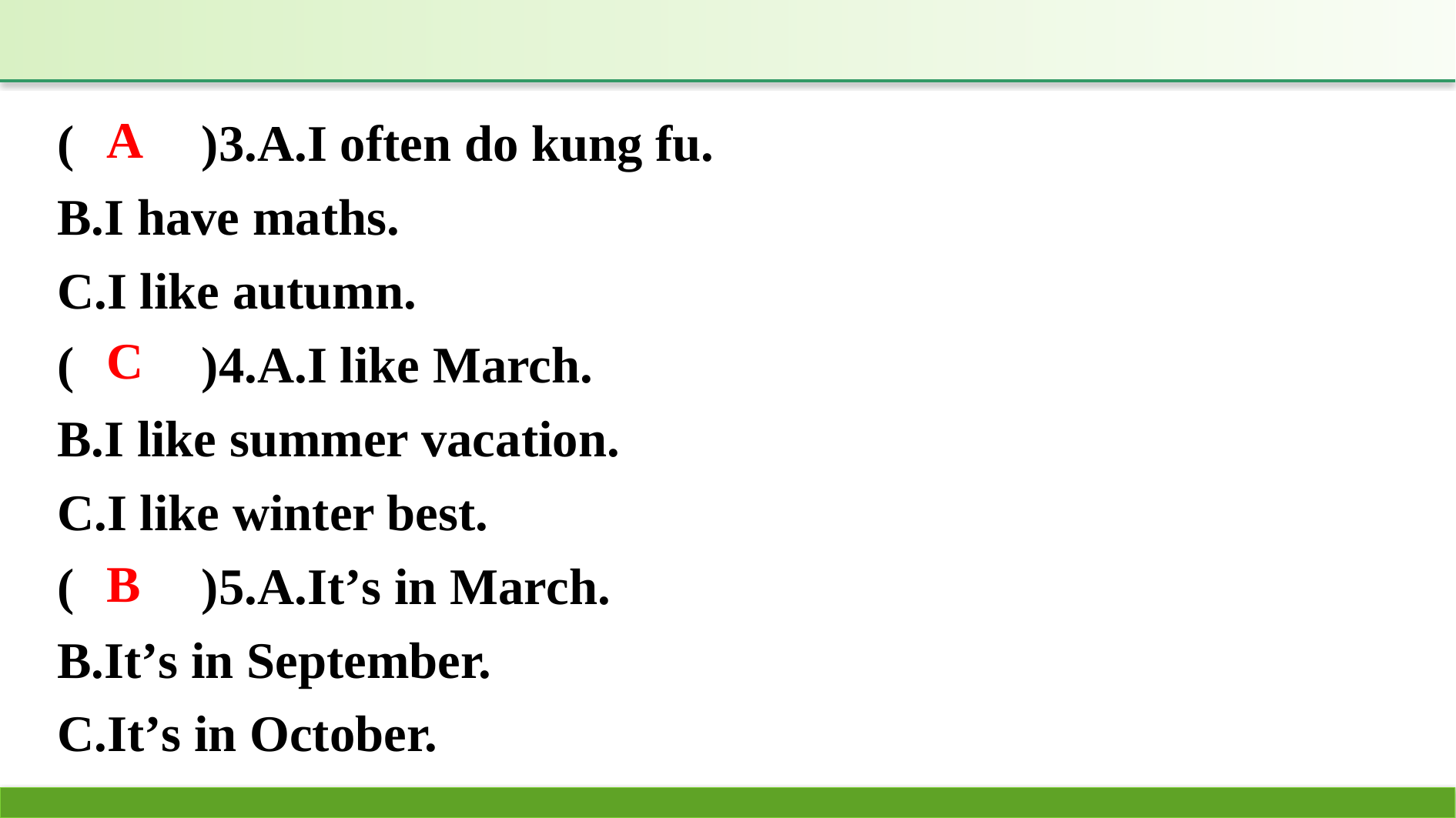

(　　)3.A.I often do kung fu.
B.I have maths.
C.I like autumn.
(　　)4.A.I like March.
B.I like summer vacation.
C.I like winter best.
(　　)5.A.It’s in March.
B.It’s in September.
C.It’s in October.
A
C
B